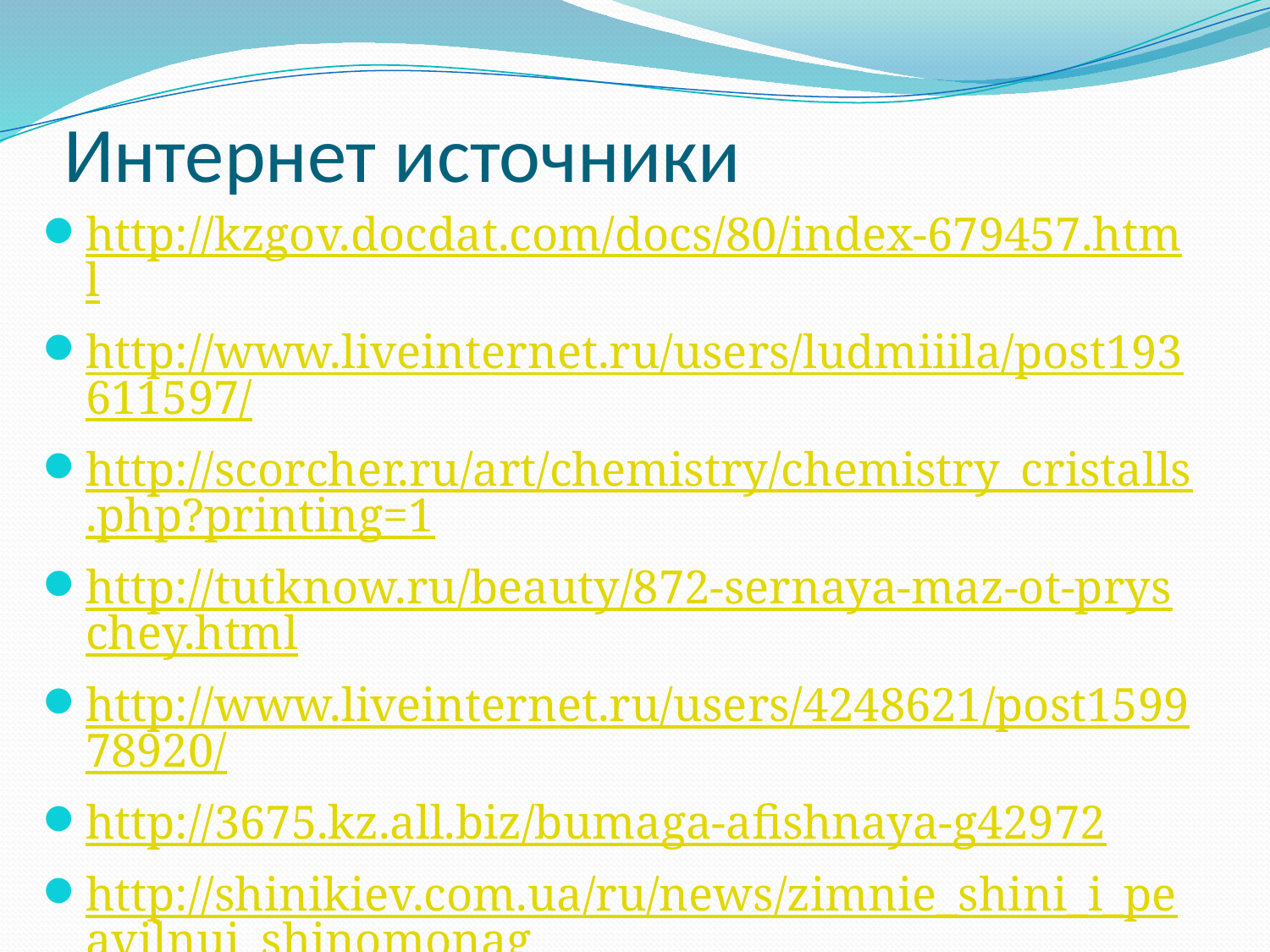

# Интернет источники
http://kzgov.docdat.com/docs/80/index-679457.html
http://www.liveinternet.ru/users/ludmiiila/post193611597/
http://scorcher.ru/art/chemistry/chemistry_cristalls.php?printing=1
http://tutknow.ru/beauty/872-sernaya-maz-ot-pryschey.html
http://www.liveinternet.ru/users/4248621/post159978920/
http://3675.kz.all.biz/bumaga-afishnaya-g42972
http://shinikiev.com.ua/ru/news/zimnie_shini_i_peavilnui_shinomonag
http://www.evpatori.ru/kosmetika-v-drevnem-egipte.html
http://megainfo.com.ua/notes/poroshkovie-kraski.html
http://primeinfo.com.ua/sulphur.html#ixzz3LXeWCmXN